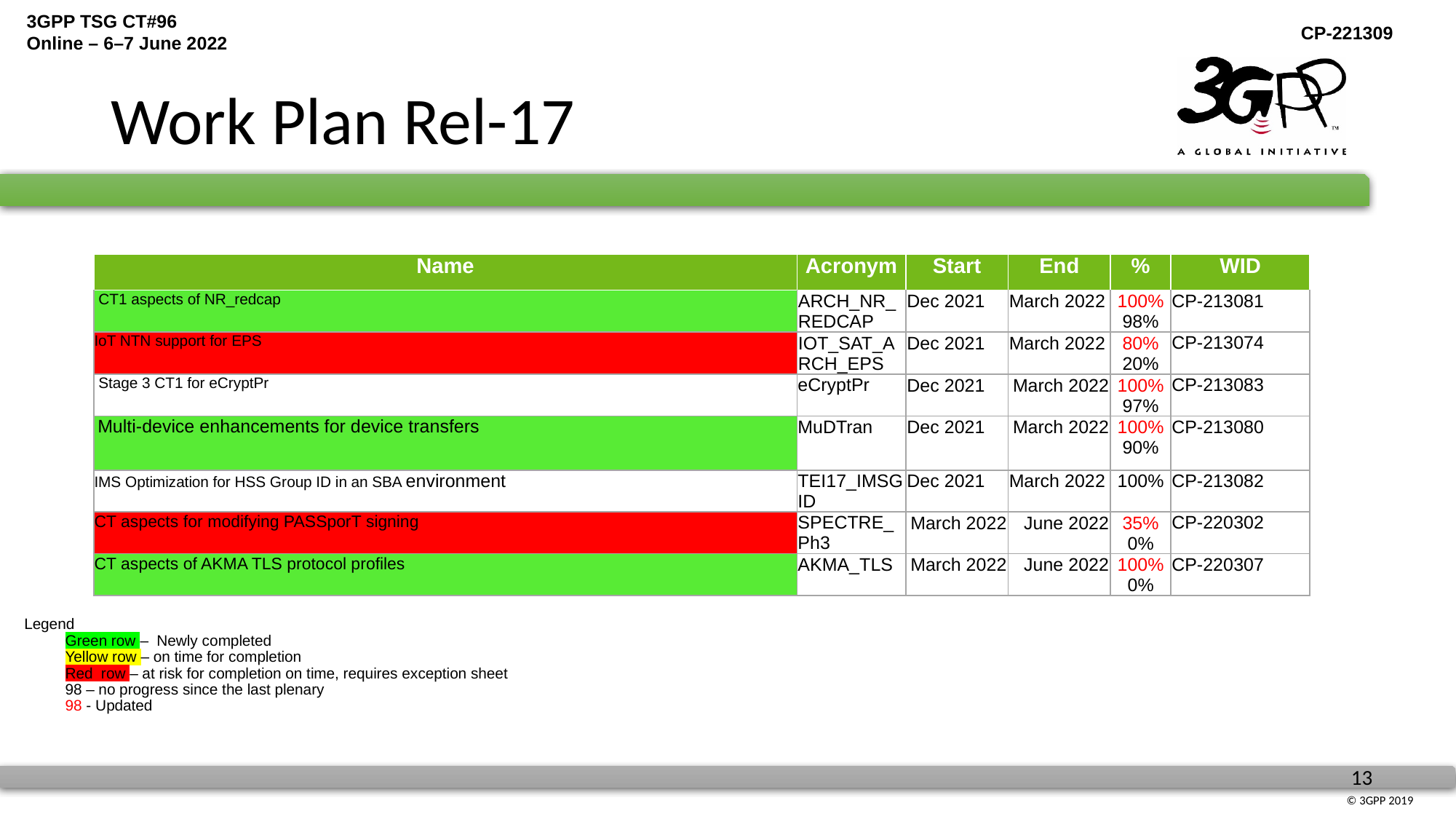

# Work Plan Rel-17
| Name | Acronym | Start | End | % | WID |
| --- | --- | --- | --- | --- | --- |
| CT1 aspects of NR\_redcap | ARCH\_NR\_REDCAP | Dec 2021 | March 2022 | 100% 98% | CP-213081 |
| IoT NTN support for EPS | IOT\_SAT\_ARCH\_EPS | Dec 2021 | March 2022 | 80% 20% | CP-213074 |
| Stage 3 CT1 for eCryptPr | eCryptPr | Dec 2021 | March 2022 | 100% 97% | CP-213083 |
| Multi-device enhancements for device transfers | MuDTran | Dec 2021 | March 2022 | 100% 90% | CP-213080 |
| IMS Optimization for HSS Group ID in an SBA environment | TEI17\_IMSGID | Dec 2021 | March 2022 | 100% | CP-213082 |
| CT aspects for modifying PASSporT signing | SPECTRE\_Ph3 | March 2022 | June 2022 | 35% 0% | CP-220302 |
| CT aspects of AKMA TLS protocol profiles | AKMA\_TLS | March 2022 | June 2022 | 100% 0% | CP-220307 |
Legend
Green row –  Newly completed
	Yellow row – on time for completion
Red  row – at risk for completion on time, requires exception sheet
	98 – no progress since the last plenary
	98 - Updated